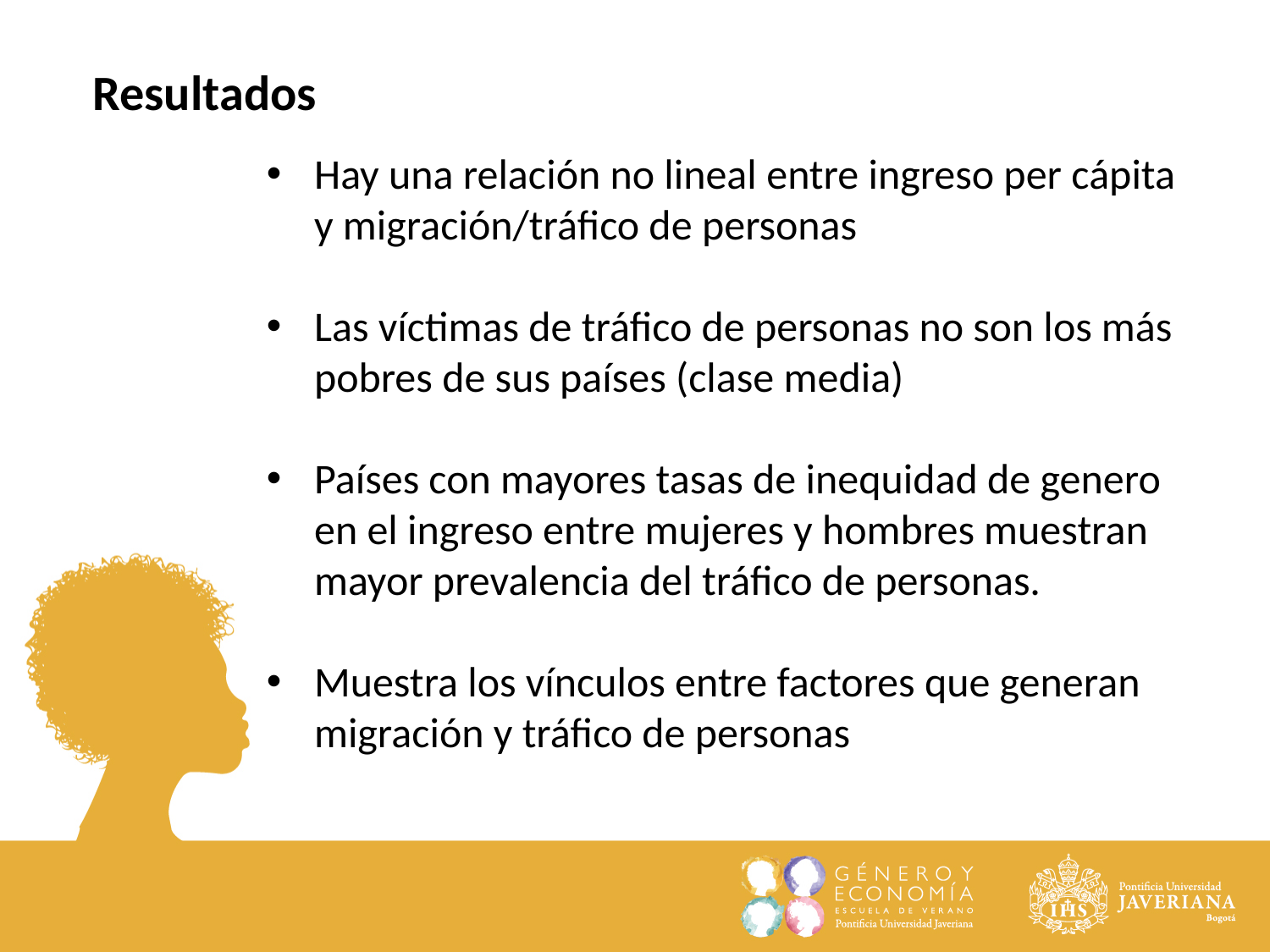

Resultados
Hay una relación no lineal entre ingreso per cápita y migración/tráfico de personas

Las víctimas de tráfico de personas no son los más pobres de sus países (clase media)

Países con mayores tasas de inequidad de genero en el ingreso entre mujeres y hombres muestran mayor prevalencia del tráfico de personas.

Muestra los vínculos entre factores que generan migración y tráfico de personas